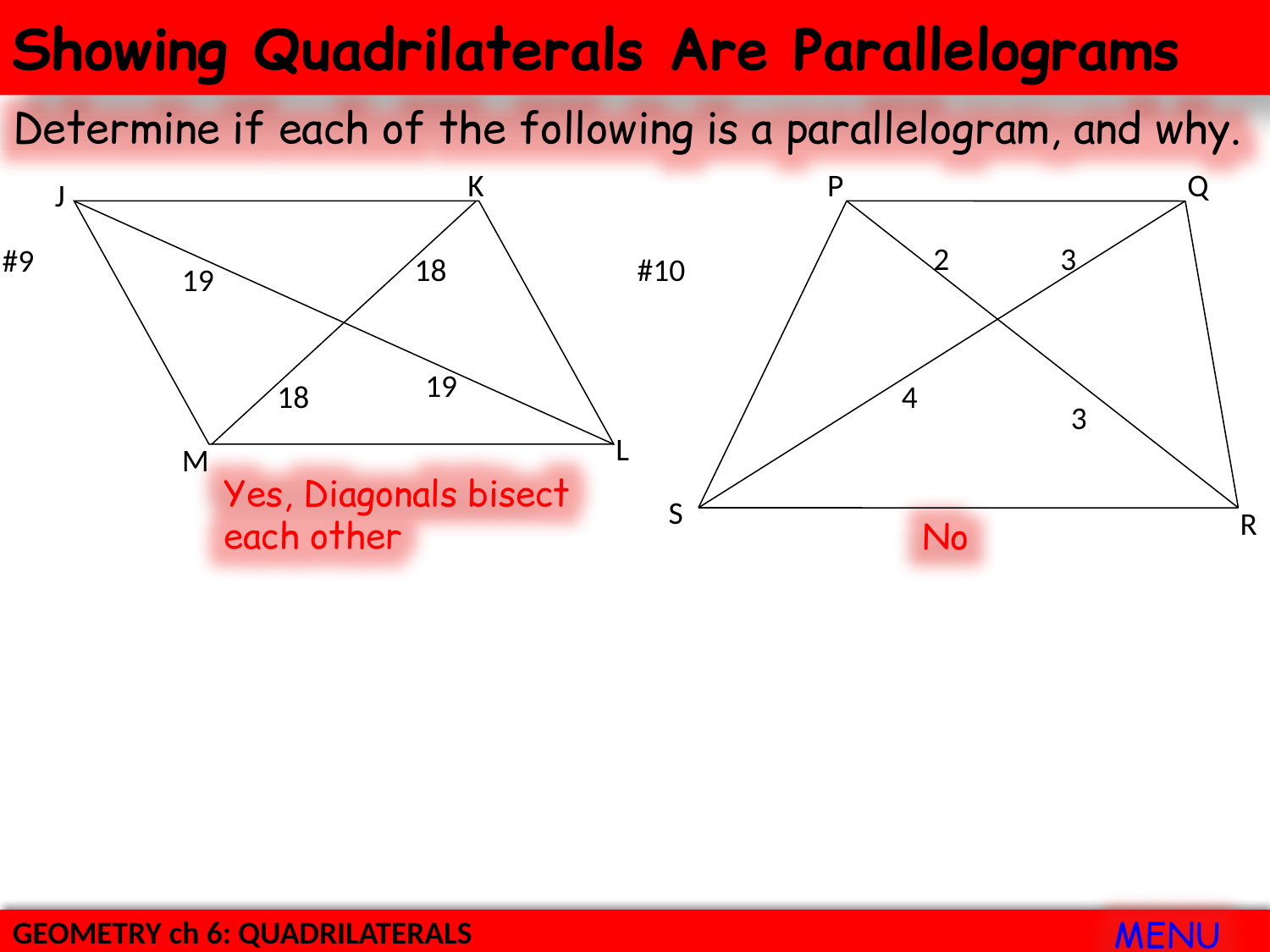

Showing Quadrilaterals Are Parallelograms
Determine if each of the following is a parallelogram, and why.

P
Q

2
3
4
3
S
R

K
J

18
19
19
18
L
M
#9
#10
Yes, Diagonals bisect each other
No
MENU
GEOMETRY ch 6: QUADRILATERALS